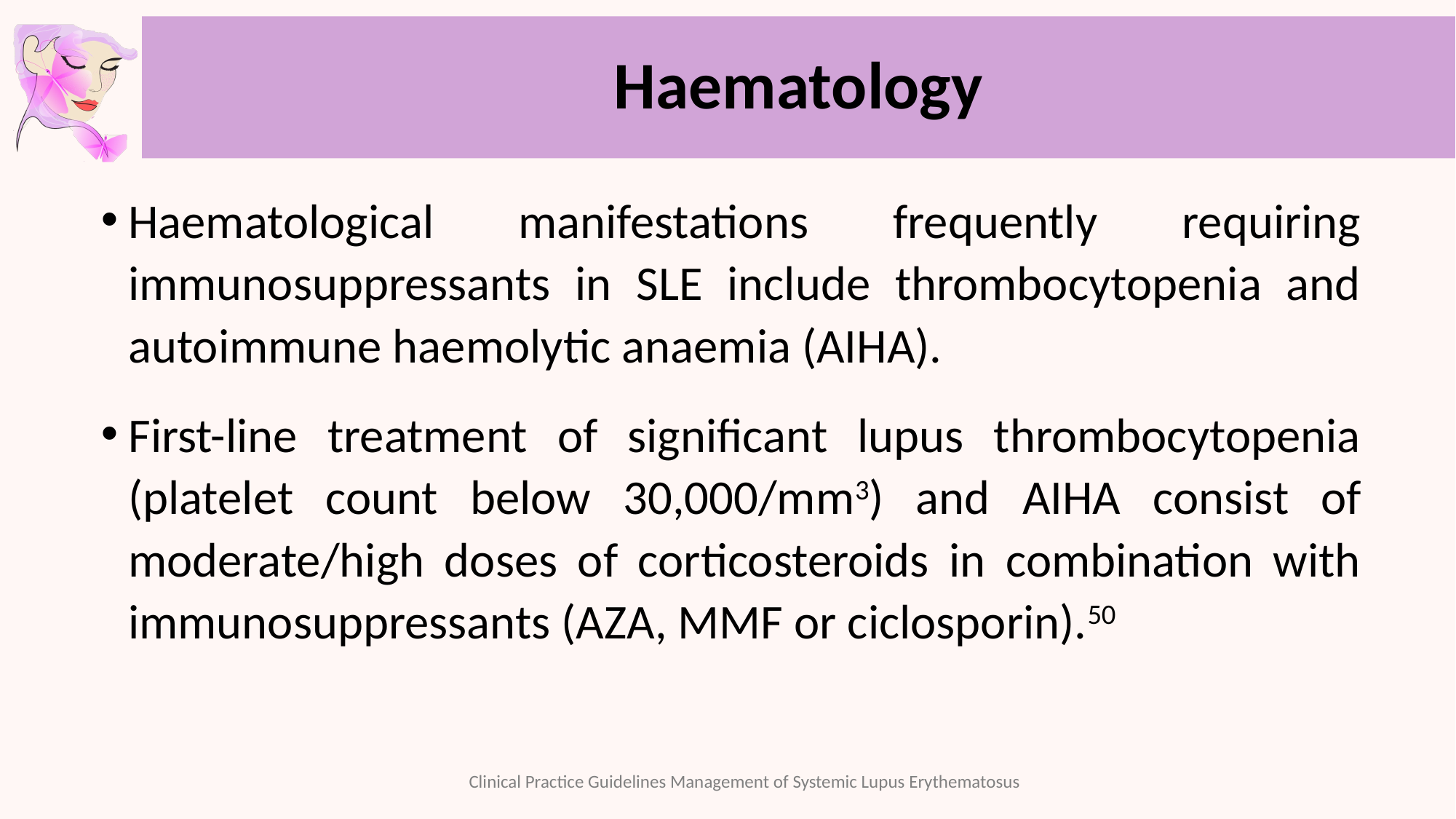

# Haematology
Haematological manifestations frequently requiring immunosuppressants in SLE include thrombocytopenia and autoimmune haemolytic anaemia (AIHA).
First-line treatment of significant lupus thrombocytopenia (platelet count below 30,000/mm3) and AIHA consist of moderate/high doses of corticosteroids in combination with immunosuppressants (AZA, MMF or ciclosporin).50